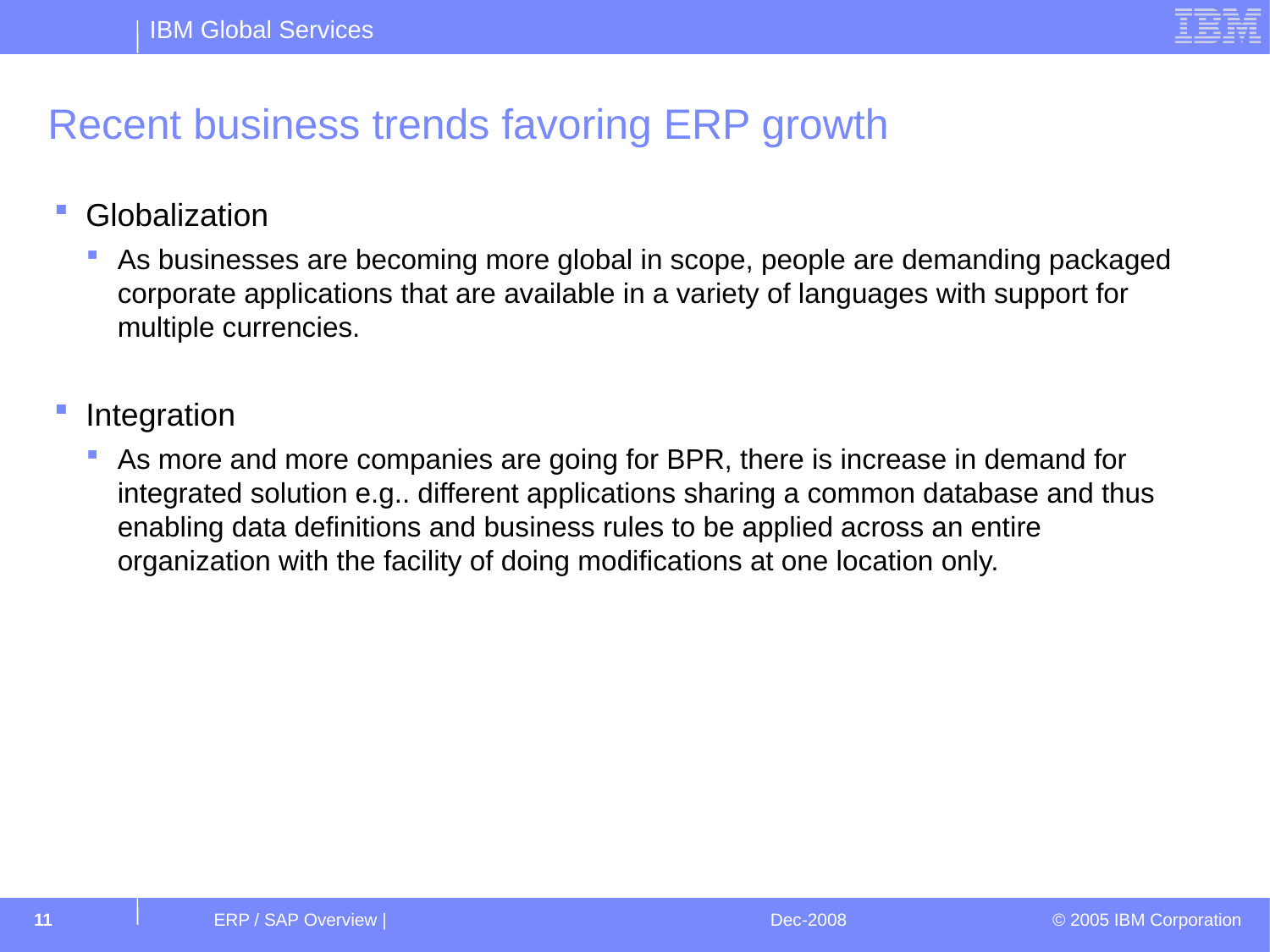

# Recent business trends favoring ERP growth
Globalization
As businesses are becoming more global in scope, people are demanding packaged corporate applications that are available in a variety of languages with support for multiple currencies.

Integration
As more and more companies are going for BPR, there is increase in demand for integrated solution e.g.. different applications sharing a common database and thus enabling data definitions and business rules to be applied across an entire organization with the facility of doing modifications at one location only.
11
ERP / SAP Overview |
Dec-2008